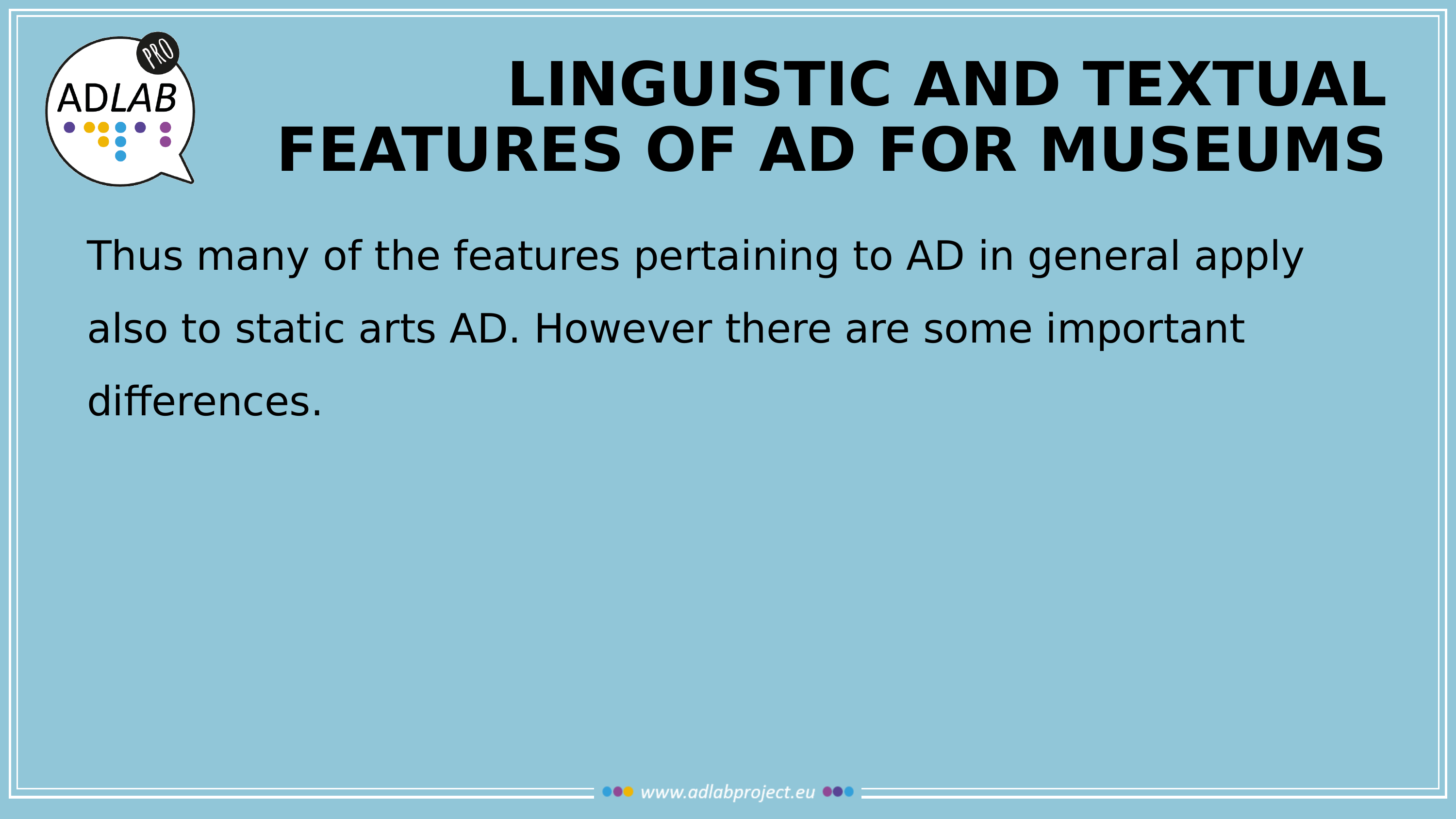

# Linguistic and textual features of ad for museums
Thus many of the features pertaining to AD in general apply also to static arts AD. However there are some important differences.